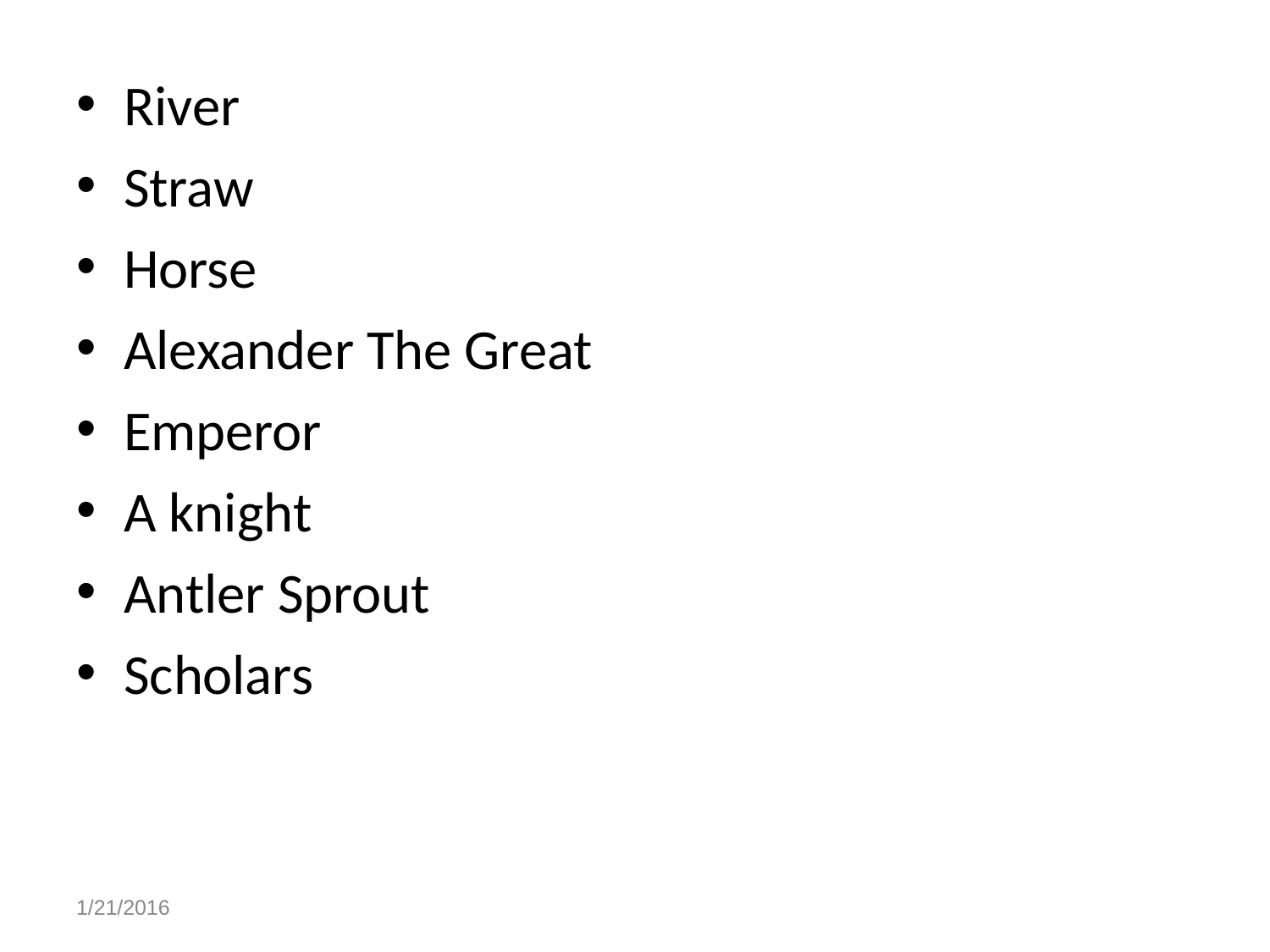

River
Straw
Horse
Alexander The Great
Emperor
A knight
Antler Sprout
Scholars
19
1/21/2016